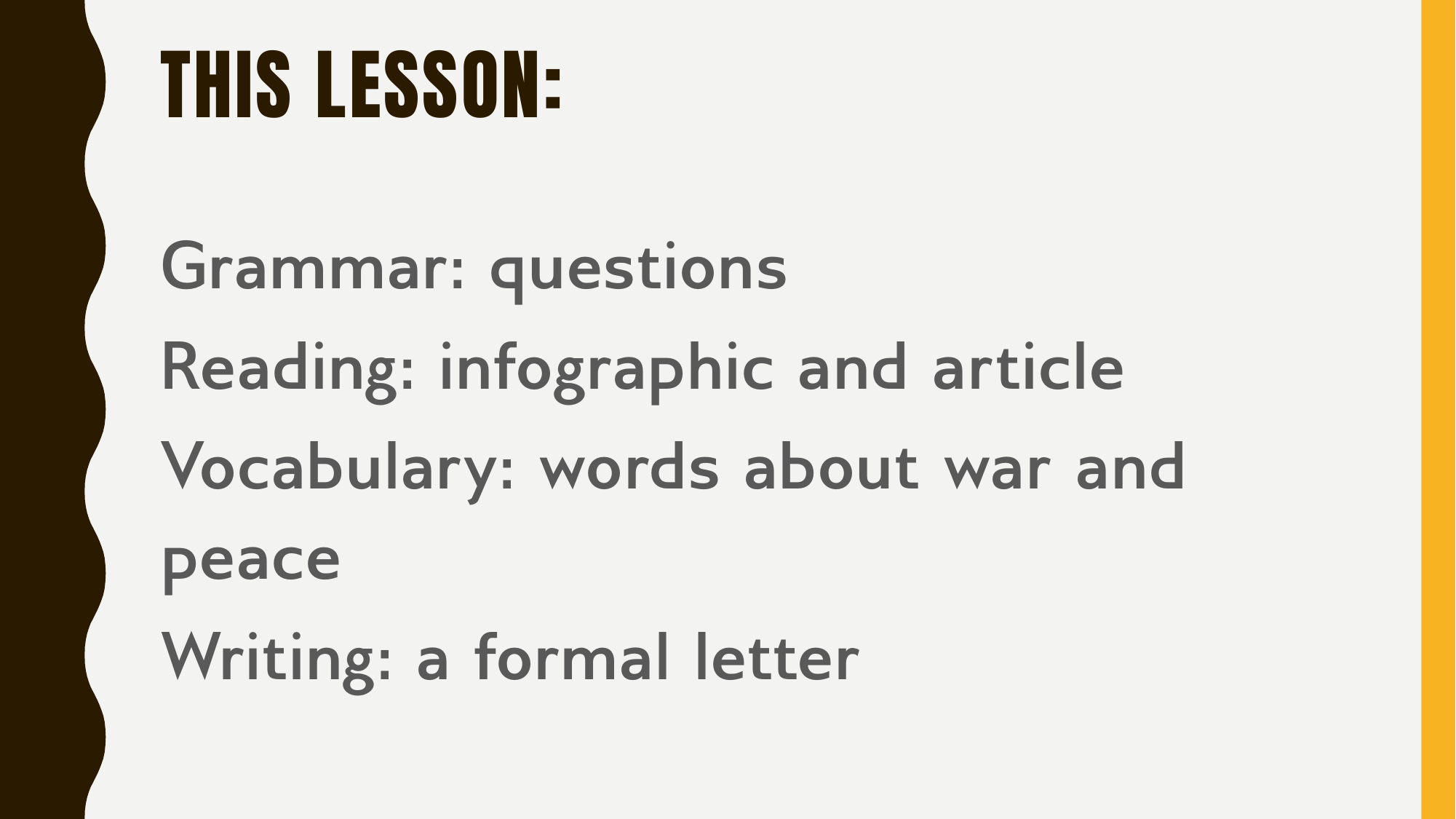

# This lesson:
Grammar: questions
Reading: infographic and article
Vocabulary: words about war and peace
Writing: a formal letter